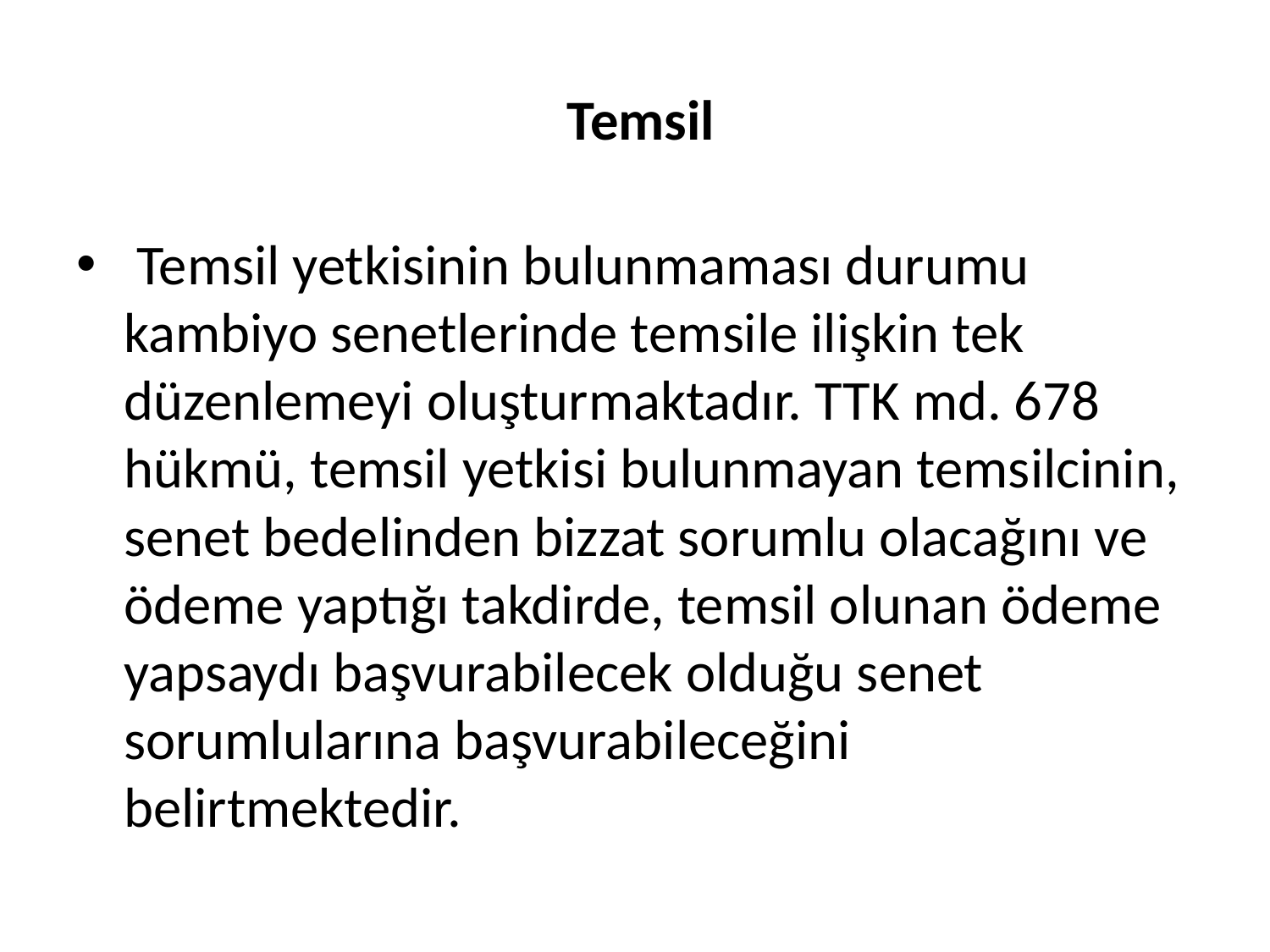

# Temsil
 Temsil yetkisinin bulunmaması durumu kambiyo senetlerinde temsile ilişkin tek düzenlemeyi oluşturmaktadır. TTK md. 678 hükmü, temsil yetkisi bulunmayan temsilcinin, senet bedelinden bizzat sorumlu olacağını ve ödeme yaptığı takdirde, temsil olunan ödeme yapsaydı başvurabilecek olduğu senet sorumlularına başvurabileceğini belirtmektedir.